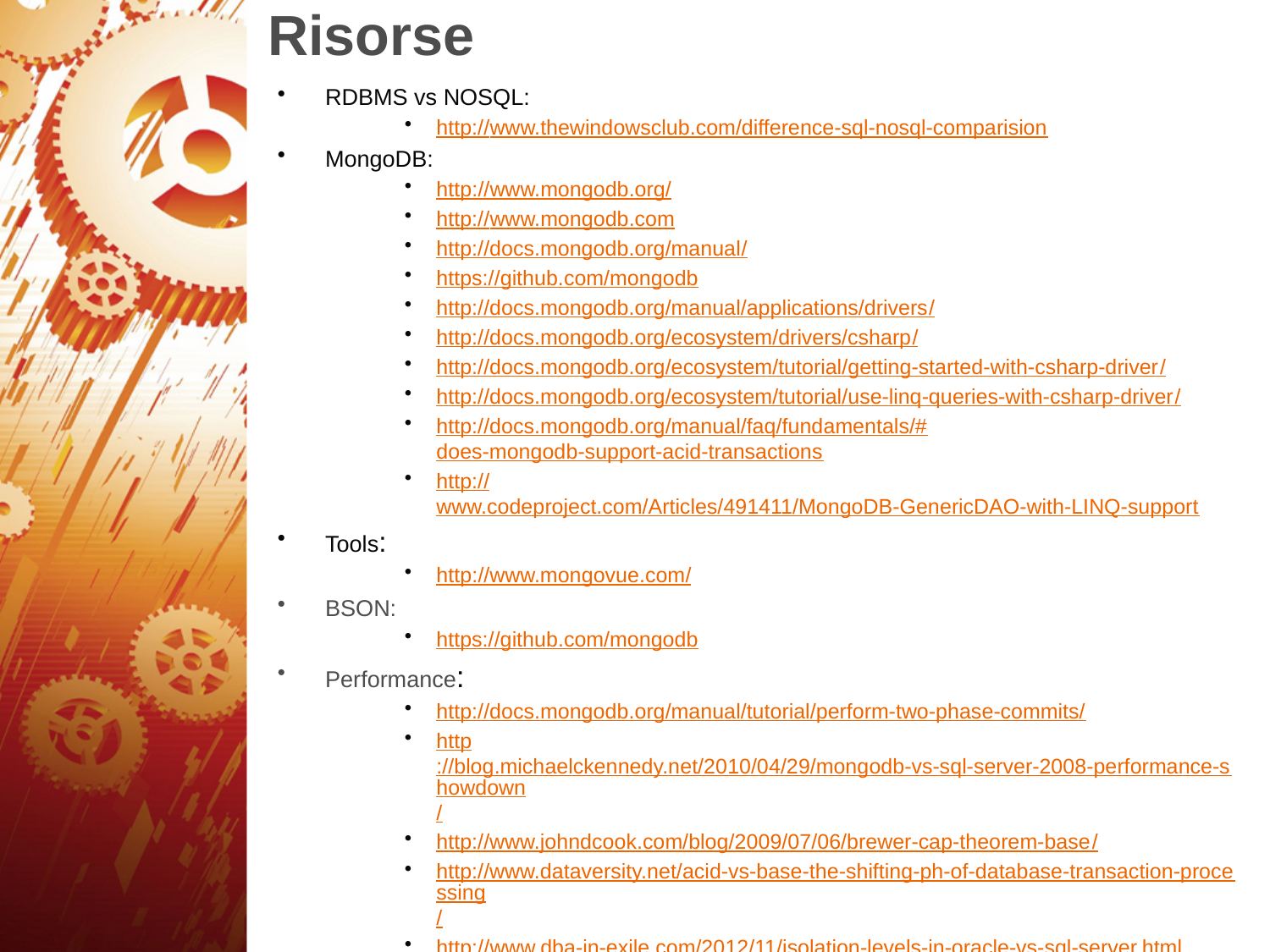

# Risorse
RDBMS vs NOSQL:
http://www.thewindowsclub.com/difference-sql-nosql-comparision
MongoDB:
http://www.mongodb.org/
http://www.mongodb.com
http://docs.mongodb.org/manual/
https://github.com/mongodb
http://docs.mongodb.org/manual/applications/drivers/
http://docs.mongodb.org/ecosystem/drivers/csharp/
http://docs.mongodb.org/ecosystem/tutorial/getting-started-with-csharp-driver/
http://docs.mongodb.org/ecosystem/tutorial/use-linq-queries-with-csharp-driver/
http://docs.mongodb.org/manual/faq/fundamentals/#does-mongodb-support-acid-transactions
http://www.codeproject.com/Articles/491411/MongoDB-GenericDAO-with-LINQ-support
Tools:
http://www.mongovue.com/
BSON:
https://github.com/mongodb
Performance:
http://docs.mongodb.org/manual/tutorial/perform-two-phase-commits/
http://blog.michaelckennedy.net/2010/04/29/mongodb-vs-sql-server-2008-performance-showdown/
http://www.johndcook.com/blog/2009/07/06/brewer-cap-theorem-base/
http://www.dataversity.net/acid-vs-base-the-shifting-ph-of-database-transaction-processing/
http://www.dba-in-exile.com/2012/11/isolation-levels-in-oracle-vs-sql-server.html
GridFS: http://blog.thisisfeifan.com/2013/12/mongodb-gridfs-performance-test.html